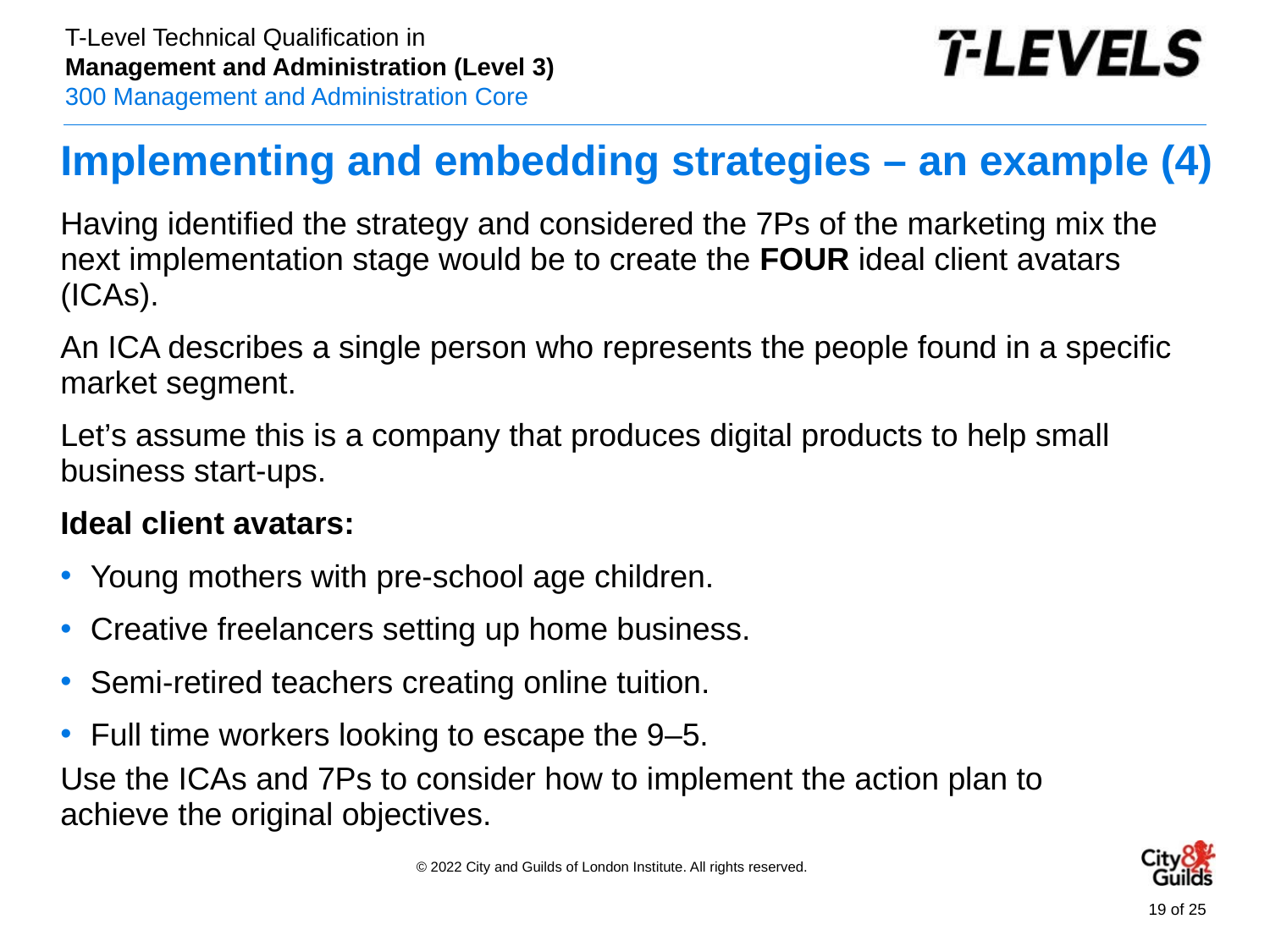

# Implementing and embedding strategies – an example (4)
Having identified the strategy and considered the 7Ps of the marketing mix the next implementation stage would be to create the FOUR ideal client avatars (ICAs).
An ICA describes a single person who represents the people found in a specific market segment.
Let’s assume this is a company that produces digital products to help small business start-ups.
Ideal client avatars:
Young mothers with pre-school age children.
Creative freelancers setting up home business.
Semi-retired teachers creating online tuition.
Full time workers looking to escape the 9–5.
Use the ICAs and 7Ps to consider how to implement the action plan to
achieve the original objectives.